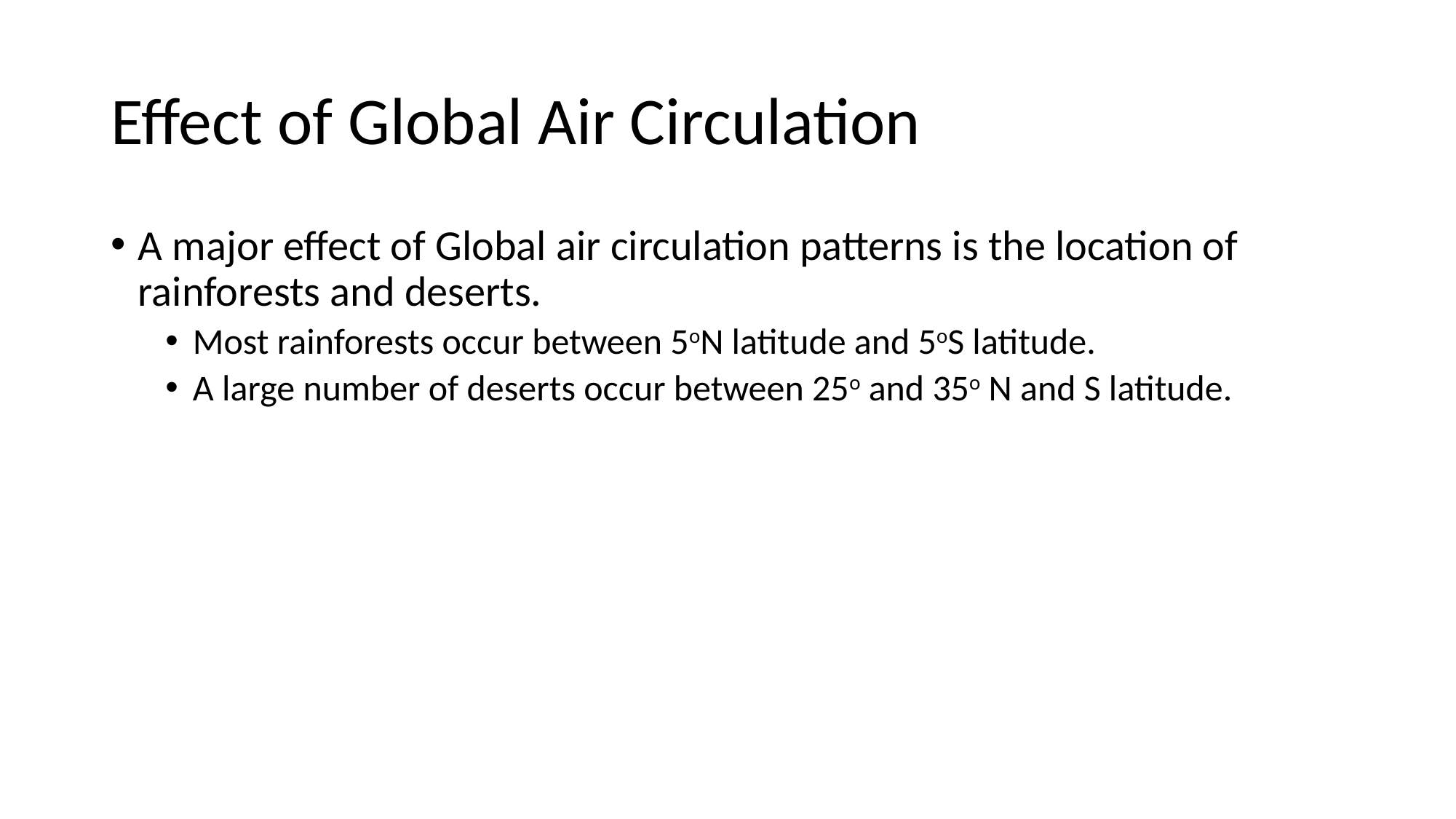

# Effect of Global Air Circulation
A major effect of Global air circulation patterns is the location of rainforests and deserts.
Most rainforests occur between 5oN latitude and 5oS latitude.
A large number of deserts occur between 25o and 35o N and S latitude.